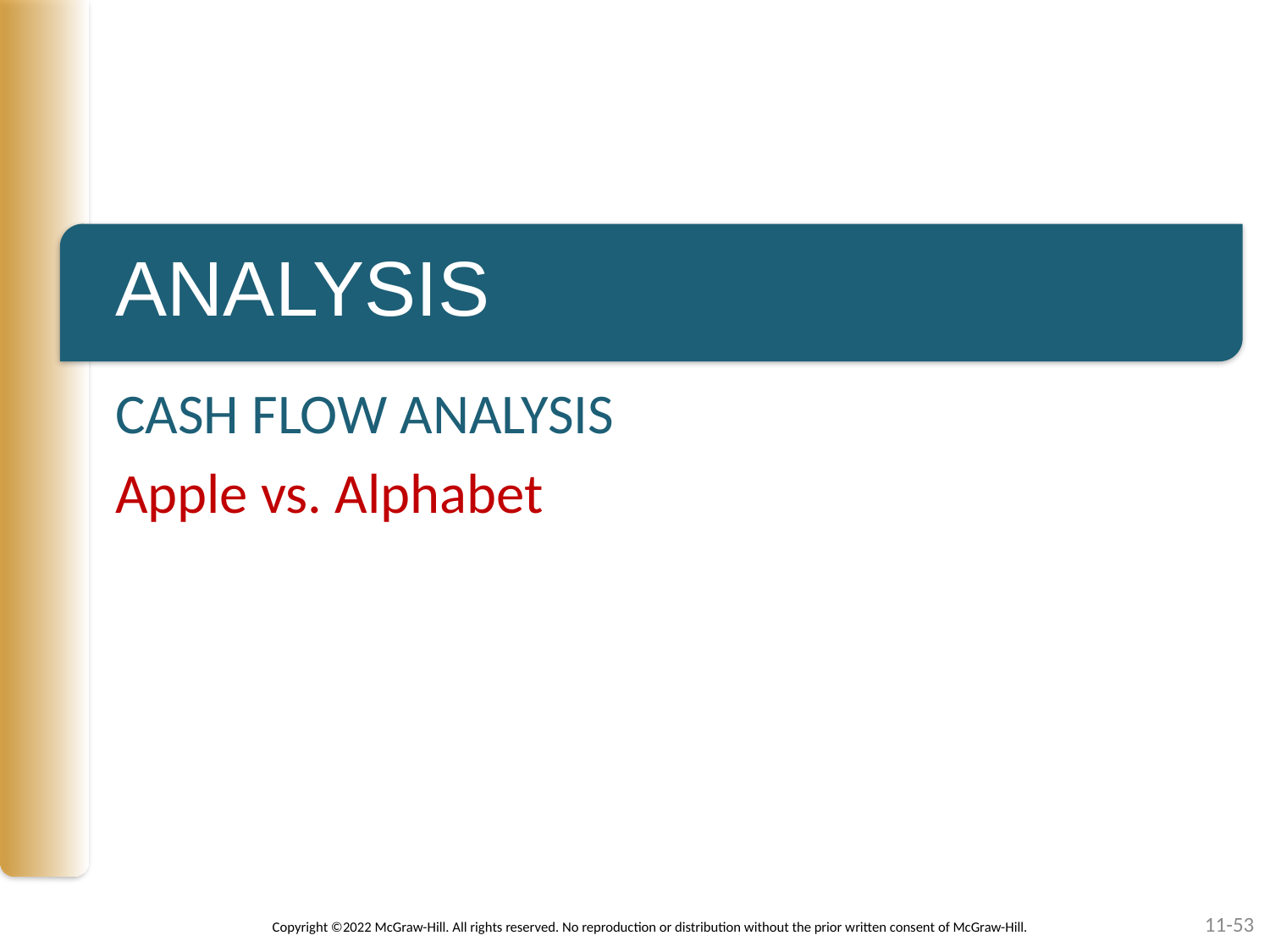

# ANALYSIS
CASH FLOW ANALYSIS
Apple vs. Alphabet
11-53
Copyright ©2022 McGraw-Hill. All rights reserved. No reproduction or distribution without the prior written consent of McGraw-Hill.